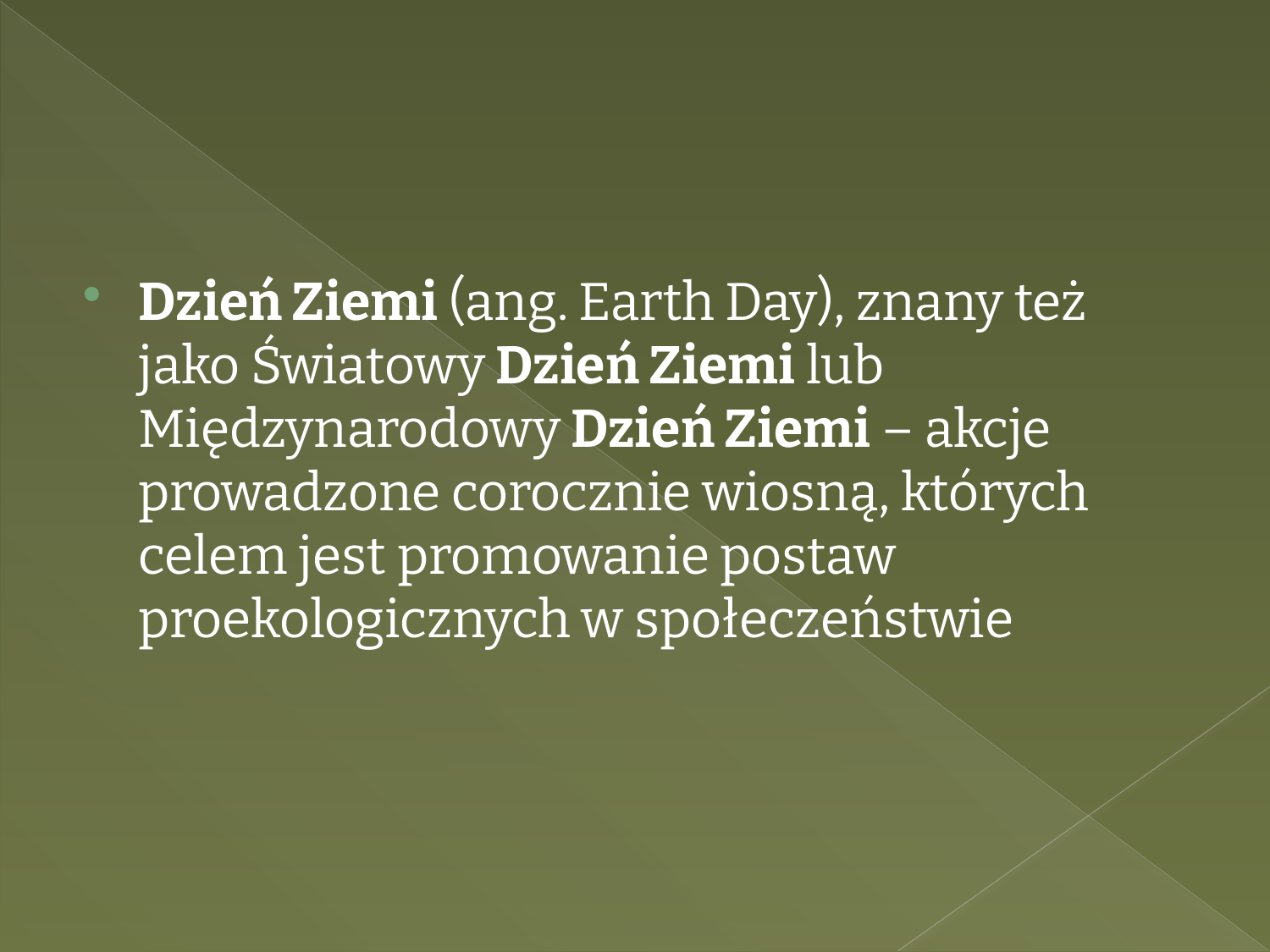

#
Dzień Ziemi (ang. Earth Day), znany też jako Światowy Dzień Ziemi lub Międzynarodowy Dzień Ziemi – akcje prowadzone corocznie wiosną, których celem jest promowanie postaw proekologicznych w społeczeństwie